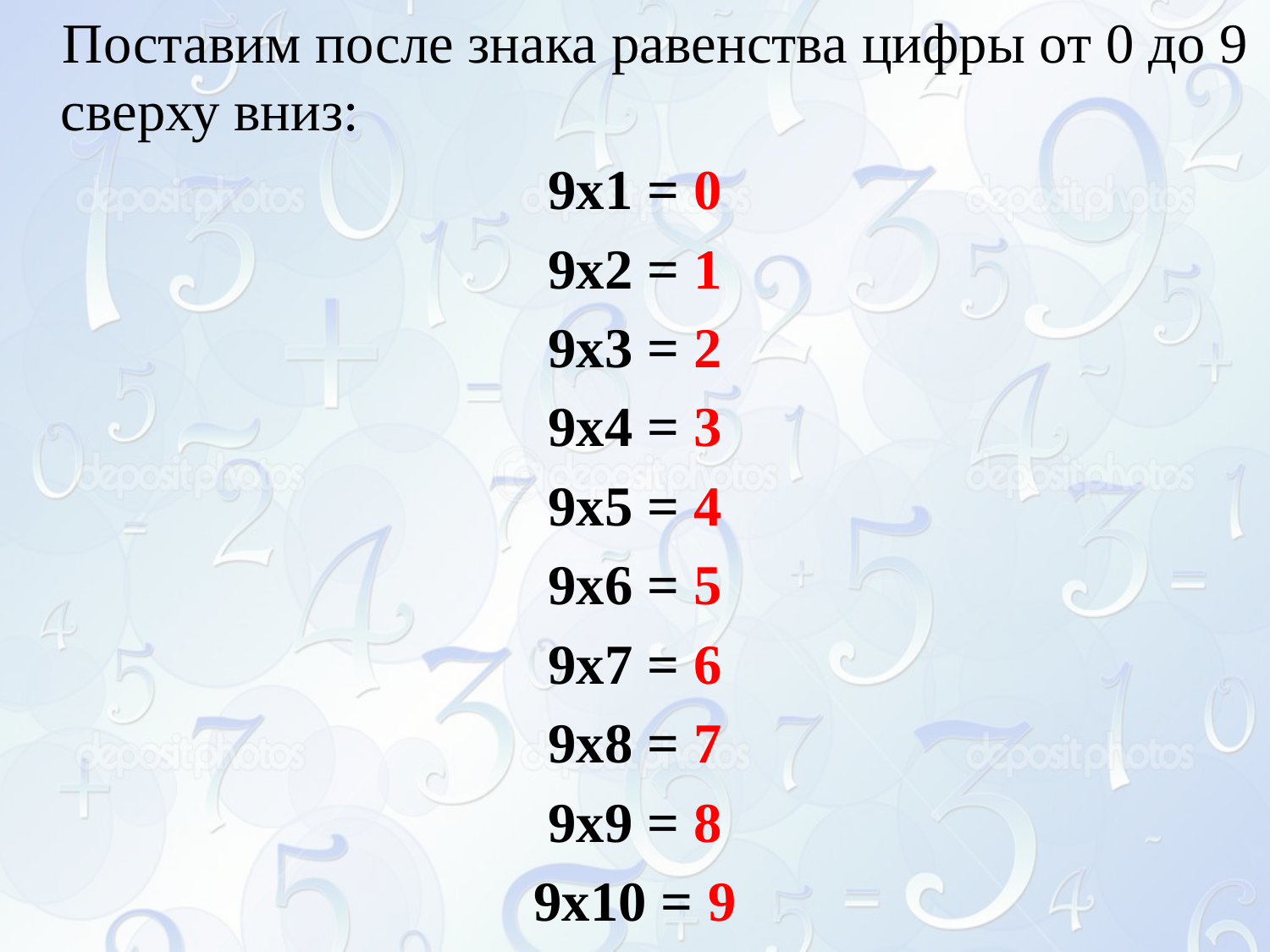

Поставим после знака равенства цифры от 0 до 9 сверху вниз:
9x1 = 0
9x2 = 1
9x3 = 2
9x4 = 3
9x5 = 4
9x6 = 5
9x7 = 6
9x8 = 7
9х9 = 8
9х10 = 9